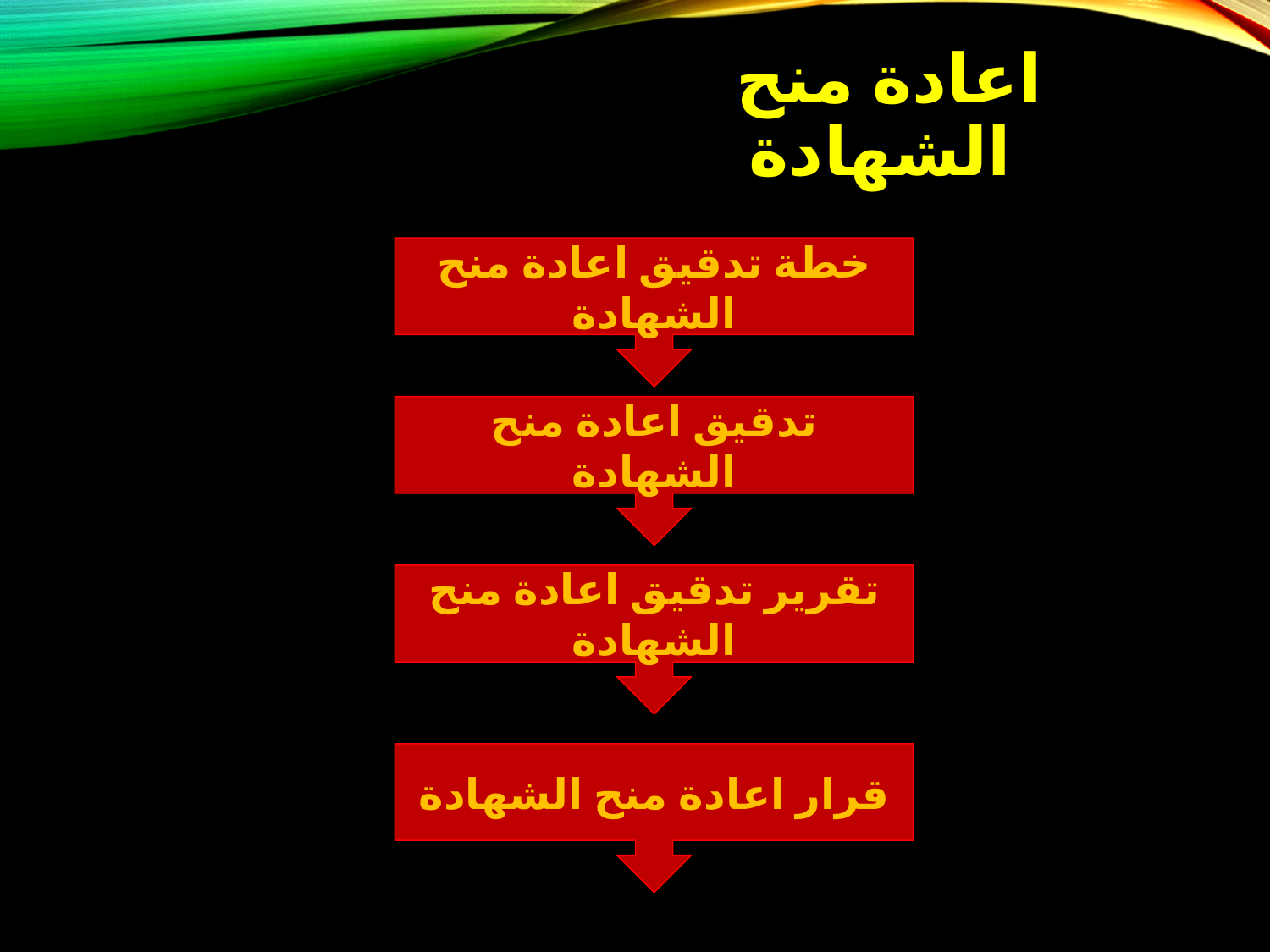

# اعادة منح الشهادة

خطة تدقيق اعادة منح الشهادة
تدقيق اعادة منح الشهادة
تقرير تدقيق اعادة منح الشهادة
قرار اعادة منح الشهادة